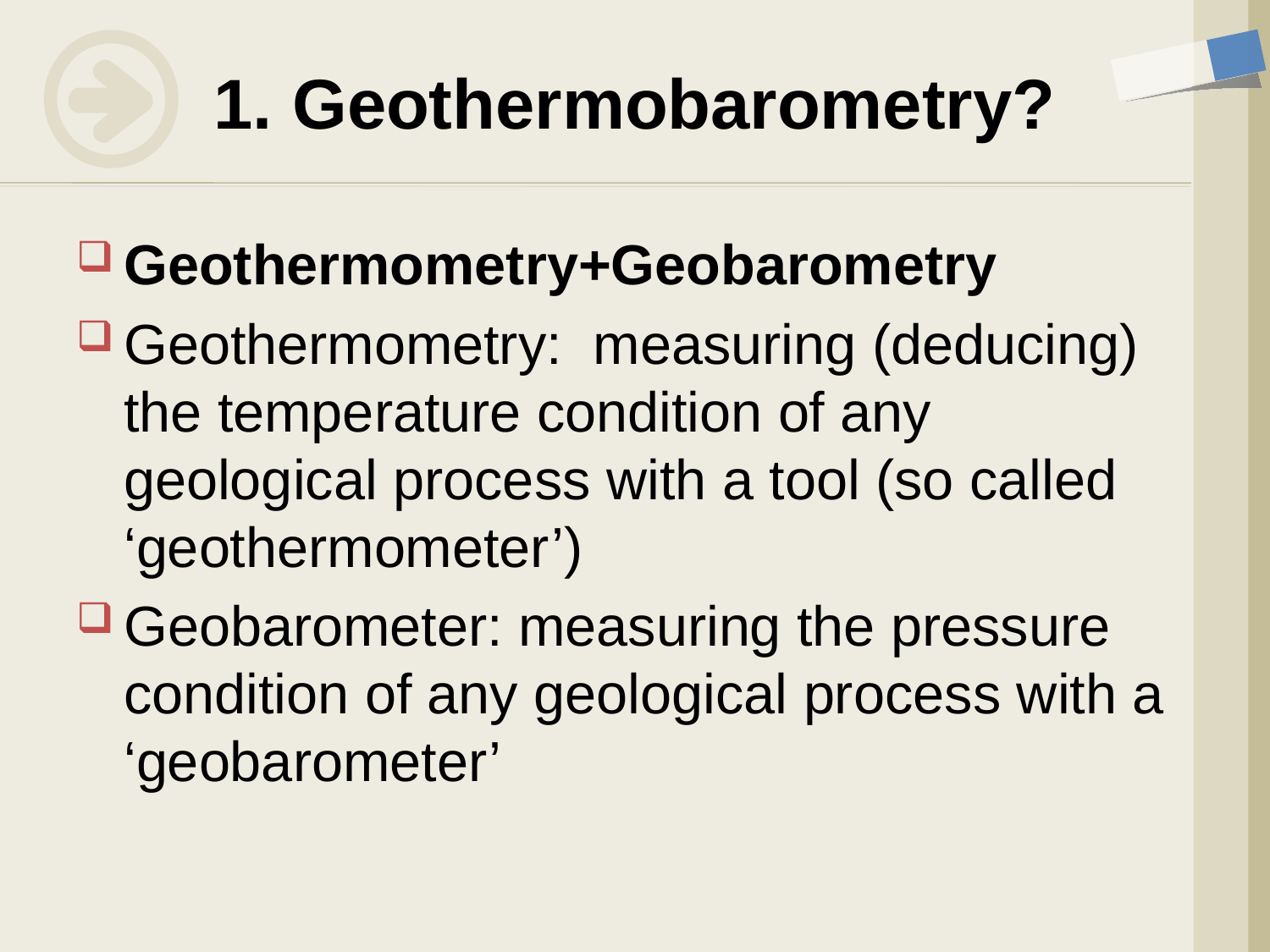

# 1. Geothermobarometry?
Geothermometry+Geobarometry
Geothermometry:  measuring (deducing) the temperature condition of any geological process with a tool (so called ‘geothermometer’)
Geobarometer: measuring the pressure condition of any geological process with a ‘geobarometer’